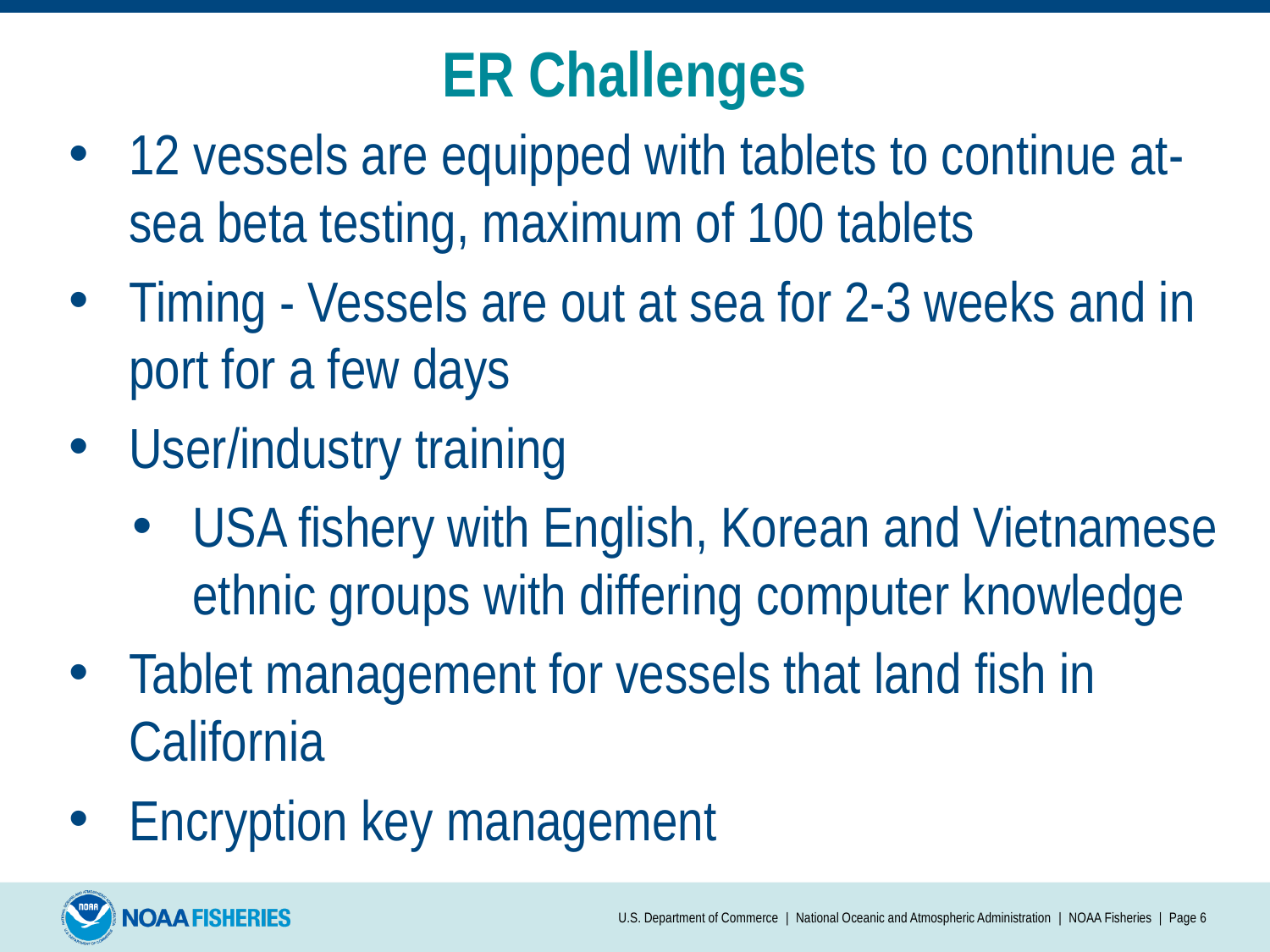

# ER Challenges
12 vessels are equipped with tablets to continue at-sea beta testing, maximum of 100 tablets
Timing - Vessels are out at sea for 2-3 weeks and in port for a few days
User/industry training
USA fishery with English, Korean and Vietnamese ethnic groups with differing computer knowledge
Tablet management for vessels that land fish in California
Encryption key management

U.S. Department of Commerce | National Oceanic and Atmospheric Administration | NOAA Fisheries | Page 6